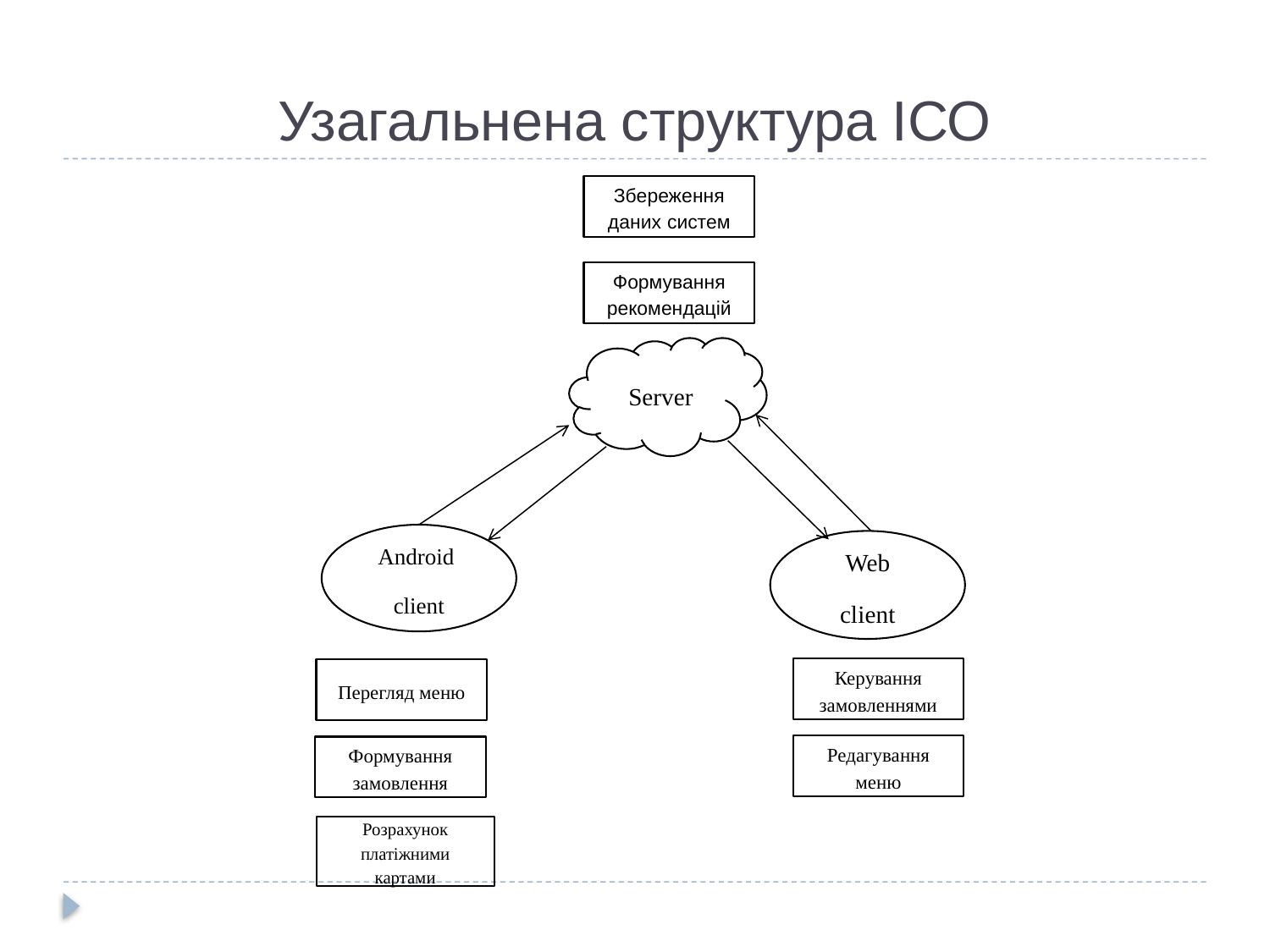

# Узагальнена структура ІСО
Збереження даних систем
Формування рекомендацій
Server
Android
client
Web
client
Керування замовленнями
Перегляд меню
Редагування меню
Формування замовлення
Розрахунок платіжними картами